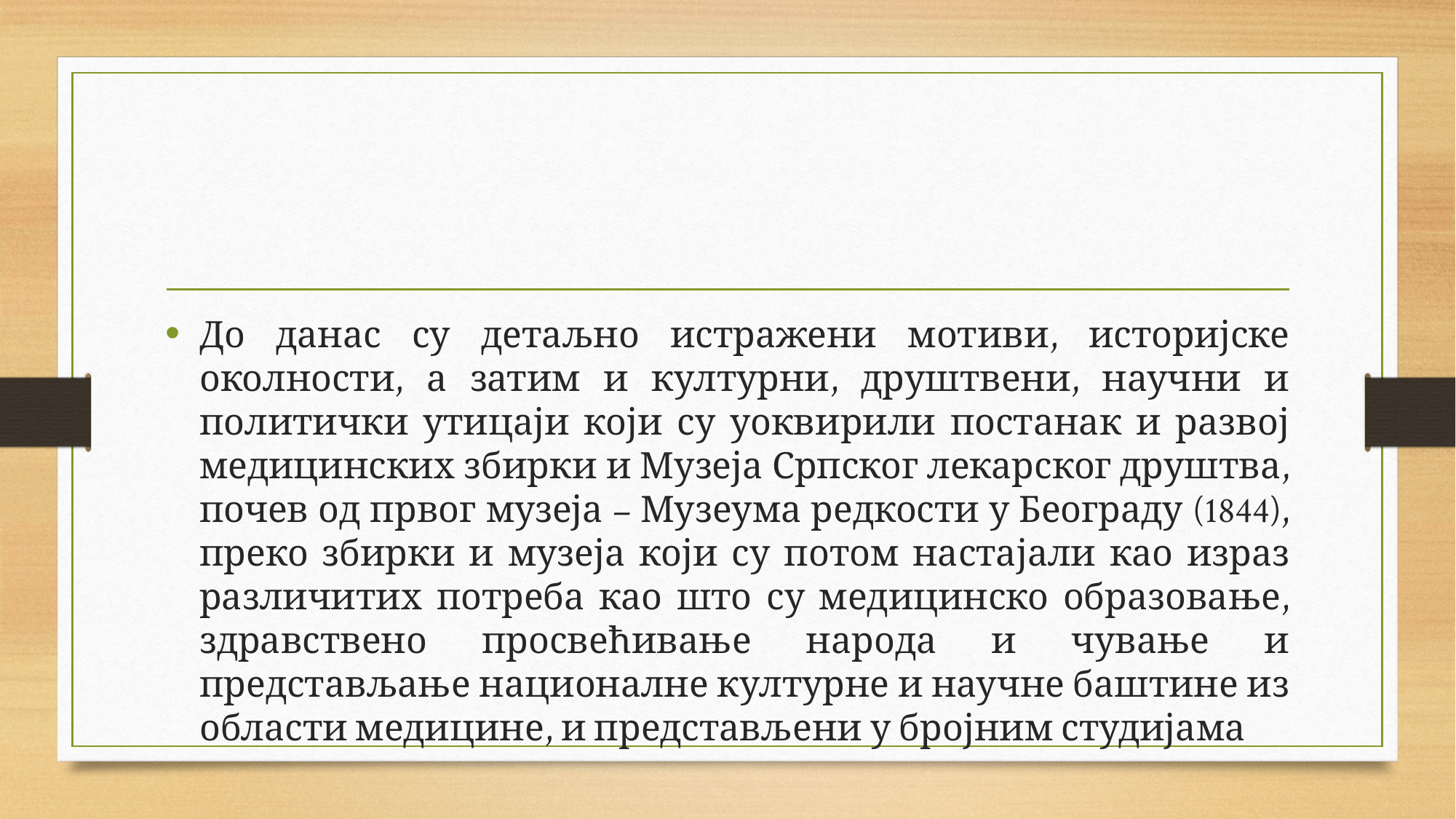

До данас су детаљно истражени мотиви, историјске околности, а затим и културни, друштвени, научни и политички утицаји који су уоквирили постанак и развој медицинских збирки и Музеја Српског лекарског друштва, почев од првог музеја – Музеума редкости у Београду (1844), преко збирки и музеја који су потом настајали као израз различитих потреба као што су медицинско образовање, здравствено просвећивање народа и чување и представљање националне културне и научне баштине из области медицине, и представљени у бројним студијама